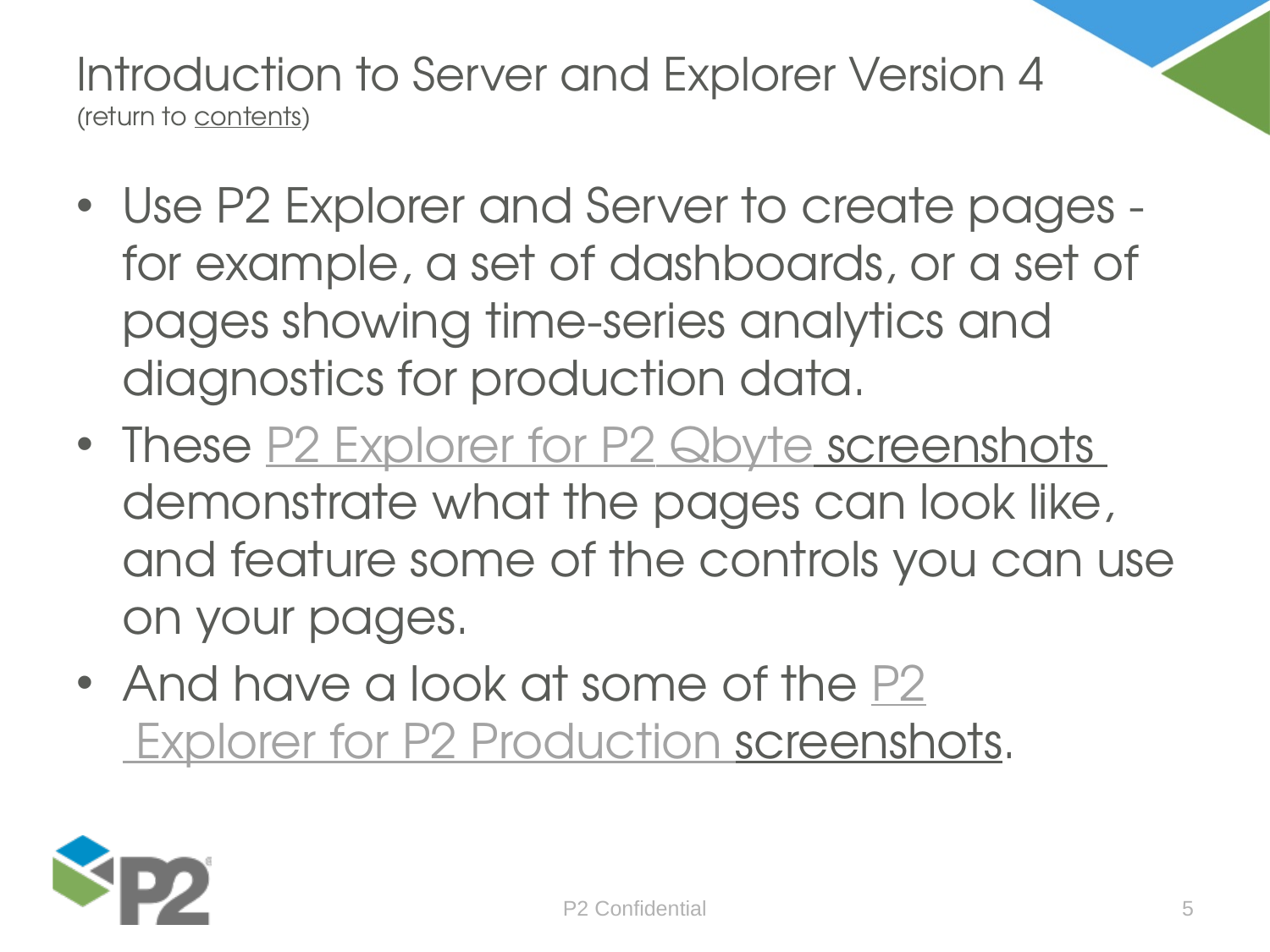

# Introduction to Server and Explorer Version 4 (return to contents)
Use P2 Explorer and Server to create pages -
for example, a set of dashboards, or a set of pages showing time-series analytics and diagnostics for production data.
These P2 Explorer for P2 Qbyte screenshots demonstrate what the pages can look like, and feature some of the controls you can use on your pages.
And have a look at some of the P2 Explorer for P2 Production screenshots.

P2 Confidential
5